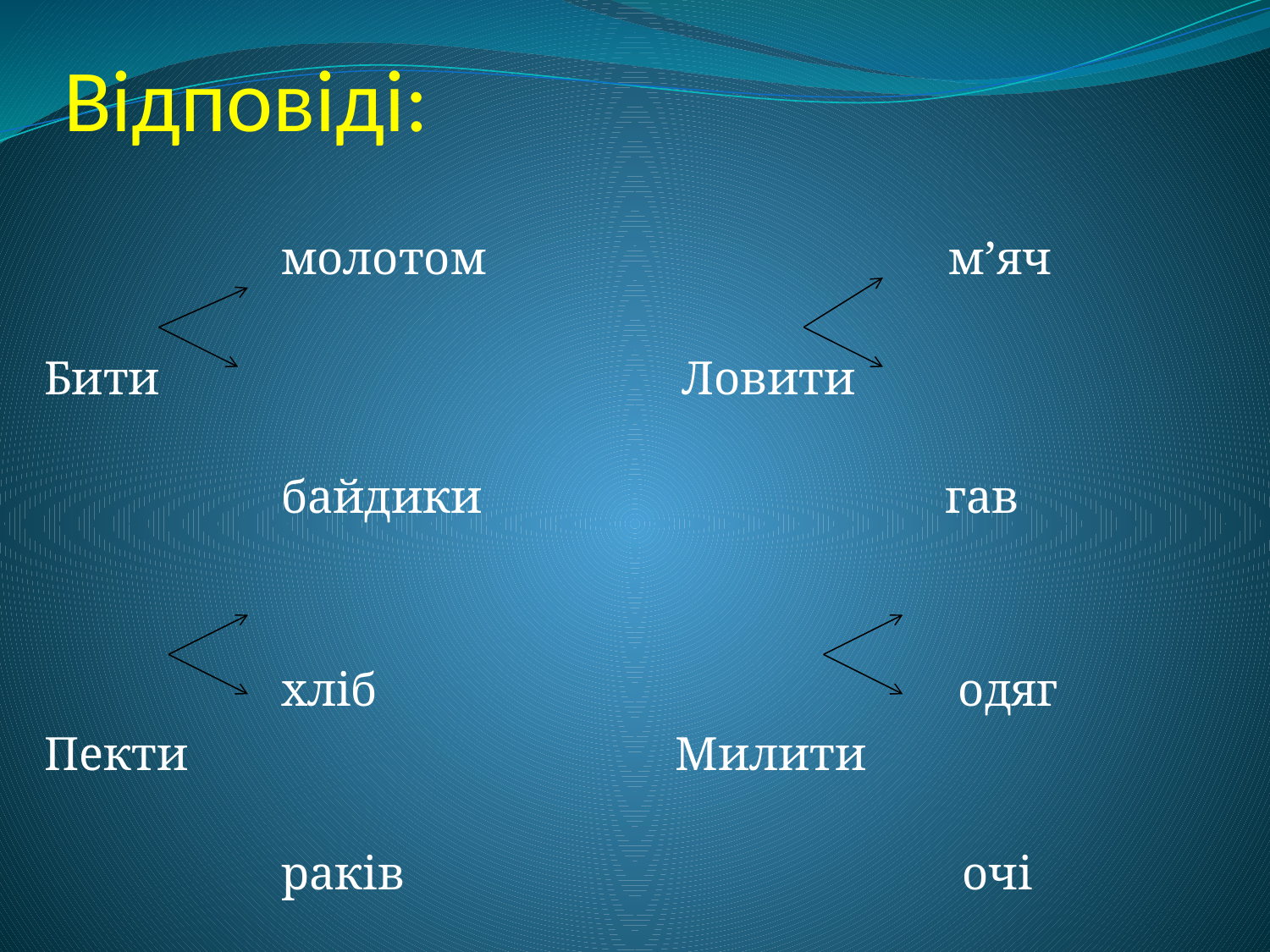

# Відповіді:

                     молотом                                       м’яч
 Бити                                            Ловити
                     байдики                                       гав

                     хліб                                                 одяг
 Пекти                                         Милити
                     раків                                               очі